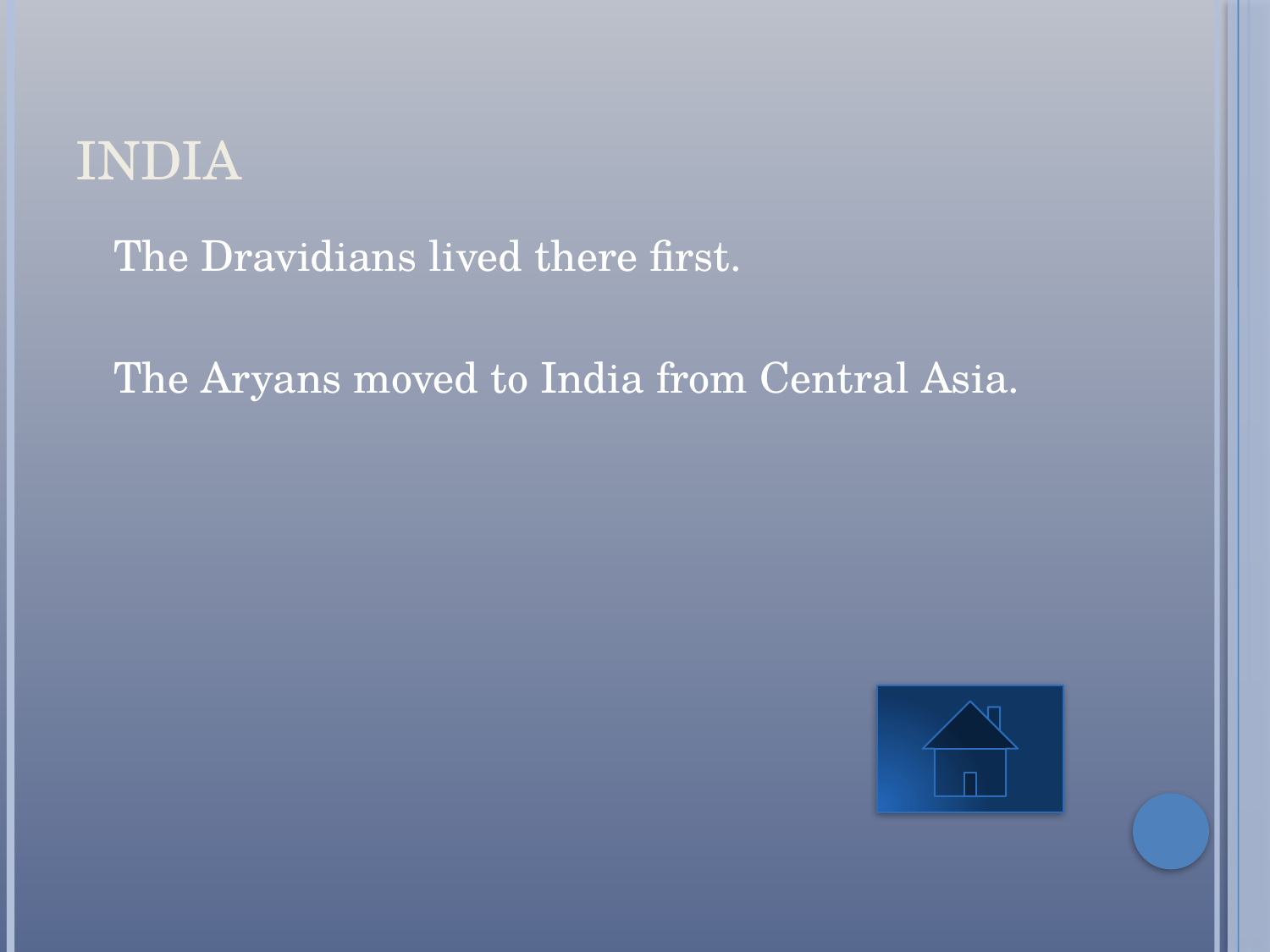

# India
	The Dravidians lived there first.

	The Aryans moved to India from Central Asia.